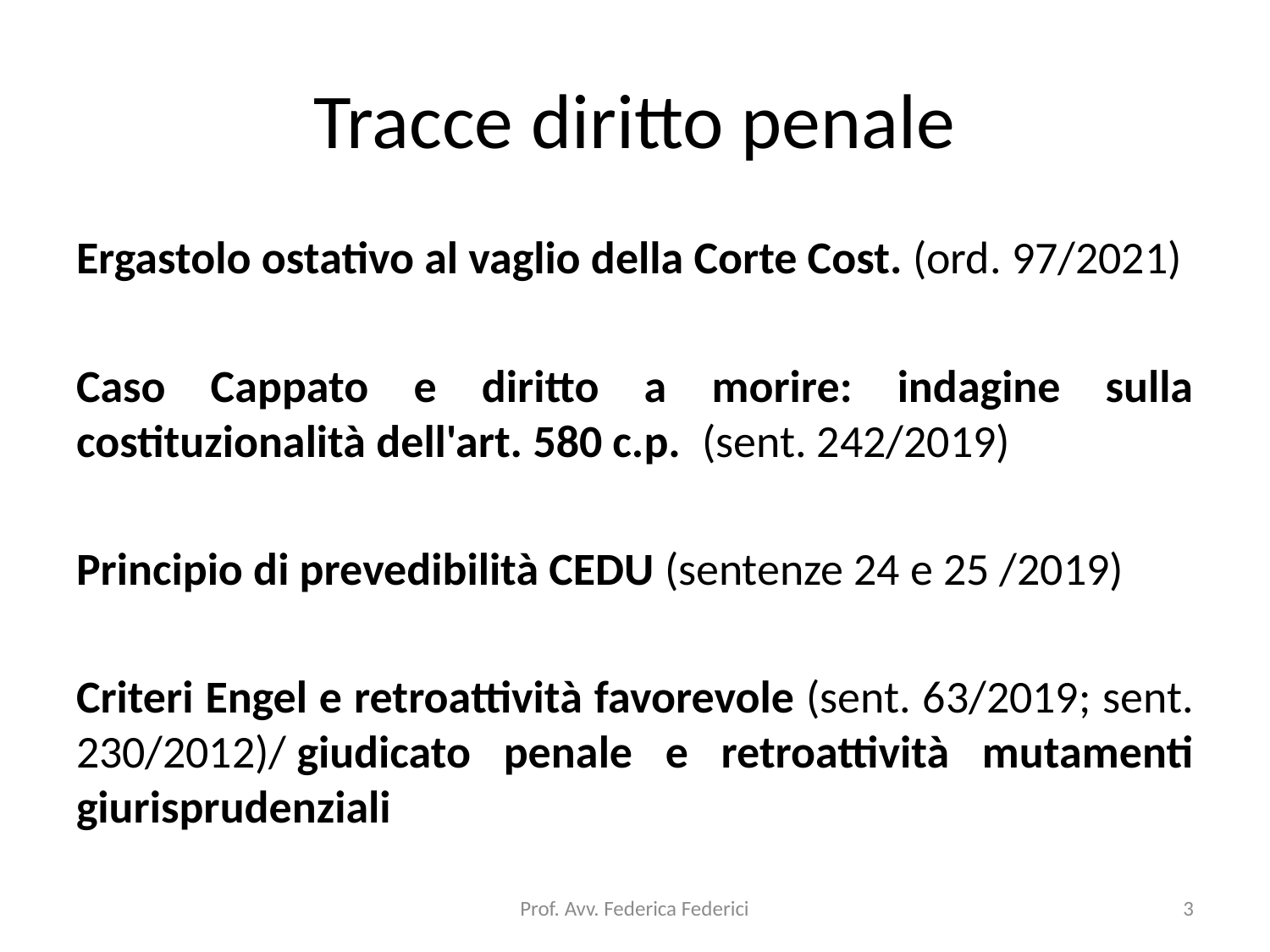

# Tracce diritto penale
Ergastolo ostativo al vaglio della Corte Cost. (ord. 97/2021)

Caso Cappato e diritto a morire: indagine sulla costituzionalità dell'art. 580 c.p.  (sent. 242/2019)

Principio di prevedibilità CEDU (sentenze 24 e 25 /2019)

Criteri Engel e retroattività favorevole (sent. 63/2019; sent. 230/2012)/ giudicato penale e retroattività mutamenti giurisprudenziali

Prof. Avv. Federica Federici
3